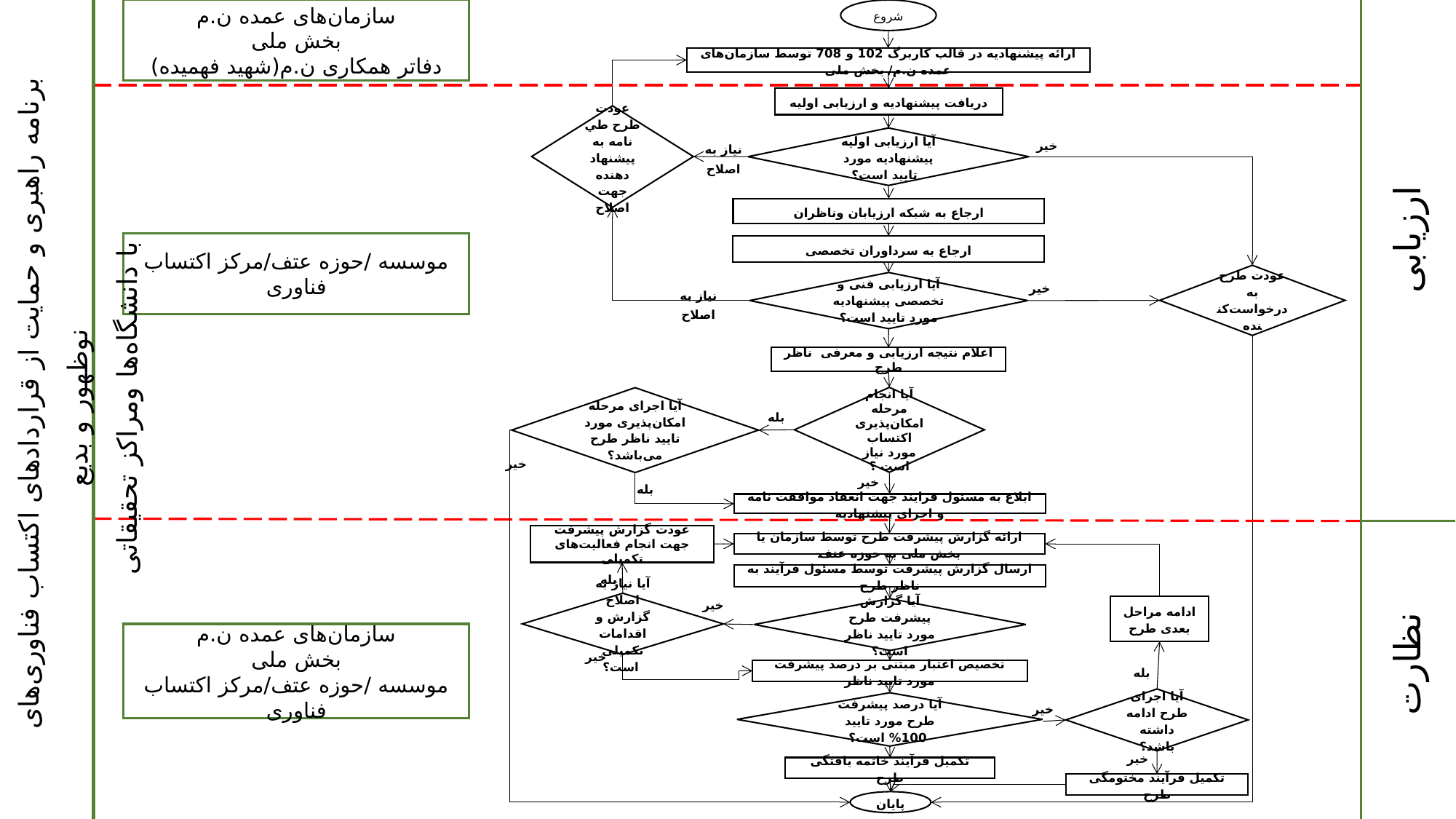

شروع
دریافت پیشنهادیه و ارزیابی اولیه

آيا ارزیابی فنی و تخصصی پیشنهادیه مورد تایید است؟

پايان
سازمان‌های عمده ن.م
بخش ملی
دفاتر همکاری ن.م(شهید فهمیده)
ارائه پیشنهادیه در قالب کاربرگ 102 و 708 توسط سازمان‌های عمده ن.م/ بخش ملی
عودت طرح طي نامه به پيشنهاد دهنده جهت اصلاح
آیا ارزیابی اولیه پیشنهادیه مورد تایید است؟
خیر
نیاز به
اصلاح
ارجاع به شبکه ارزیابان وناظران
ارزیابی
موسسه /حوزه عتف/مرکز اکتساب فناوری‌
ارجاع به سرداوران تخصصی

عودت طرح به درخواست‌كننده

خیر
نیاز به
اصلاح
اعلام نتیجه ارزیابی و معرفی  ناظر طرح
برنامه راهبری و حمایت از قراردادهای اکتساب فناوری‌های  نوظهور و بدیع
با دانشگاه‌ها ومراکز تحقیقاتی
آيا انجام مرحله امکان‌پذیری اکتساب مورد نیاز است ؟

آیا اجرای مرحله امکان‌پذیری مورد تایید ناظر طرح می‌باشد؟

بله
خیر
خیر
بله
ابلاغ به مسئول فرایند جهت انعقاد موافقت نامه و اجرای پیشنهادیه
عودت گزارش پیشرفت جهت انجام فعالیت‌های تکمیلی
ارائه گزارش پیشرفت طرح توسط سازمان یا بخش ملی به حوزه عتف
ارسال گزارش پیشرفت توسط مسئول فرآیند به ناظر طرح
بله
خیر
آيا نیاز به اصلاح گزارش و اقدامات تکمیلی است؟
ادامه مراحل بعدی طرح
آيا گزارش پیشرفت طرح مورد تایید ناظر است؟
سازمان‌های عمده ن.م
بخش ملی
موسسه /حوزه عتف/مرکز اکتساب فناوری‌
نظارت
خیر
بله
تخصیص اعتبار مبتنی بر درصد پیشرفت مورد تایید ناظر
آيا اجرای طرح ادامه داشته باشد؟
آيا درصد پیشرفت طرح مورد تایید 100% است؟
خیر
خیر
تکمیل فرآیند خاتمه یافتگی طرح
تکمیل فرآیند مختومگی طرح